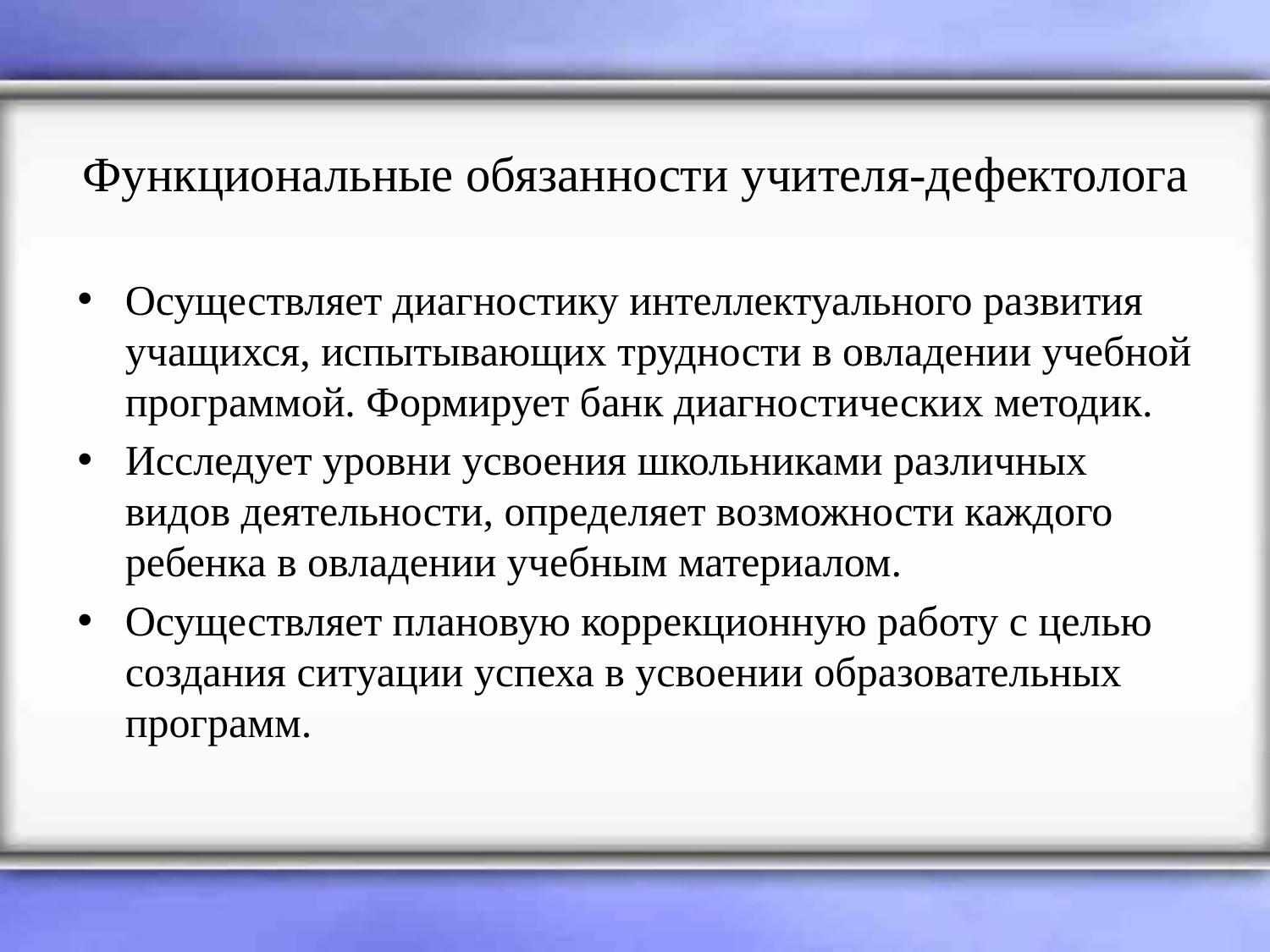

# Функциональные обязанности учителя-дефектолога
Осуществляет диагностику интеллектуального развития учащихся, испытывающих трудности в овладении учебной программой. Формирует банк диагностических методик.
Исследует уровни усвоения школьниками различных видов деятельности, определяет возможности каждого ребенка в овладении учебным материалом.
Осуществляет плановую коррекционную работу с целью создания ситуации успеха в усвоении образовательных программ.